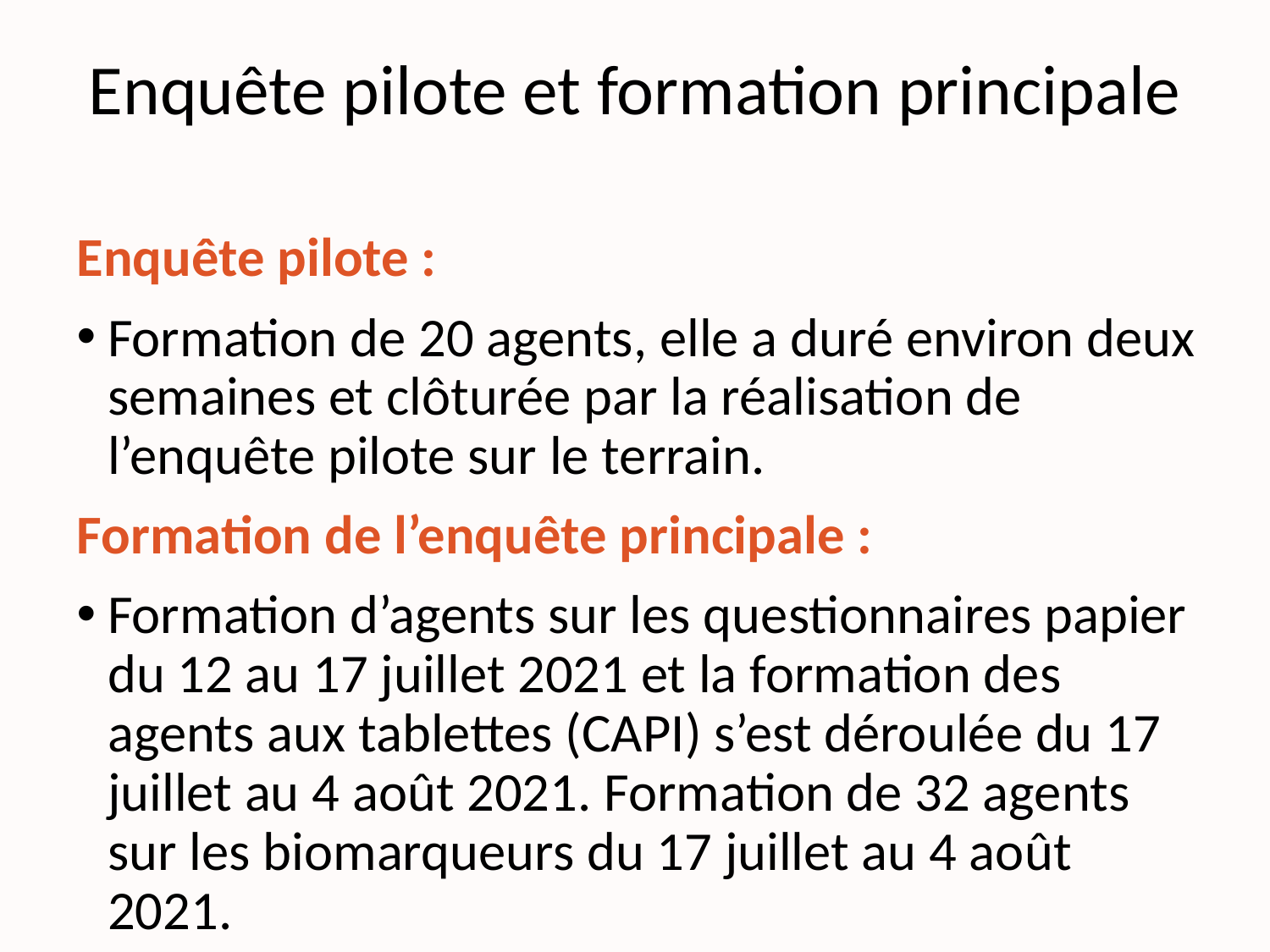

# Enquête pilote et formation principale
Enquête pilote :
Formation de 20 agents, elle a duré environ deux semaines et clôturée par la réalisation de l’enquête pilote sur le terrain.
Formation de l’enquête principale :
Formation d’agents sur les questionnaires papier du 12 au 17 juillet 2021 et la formation des agents aux tablettes (CAPI) s’est déroulée du 17 juillet au 4 août 2021. Formation de 32 agents sur les biomarqueurs du 17 juillet au 4 août 2021.